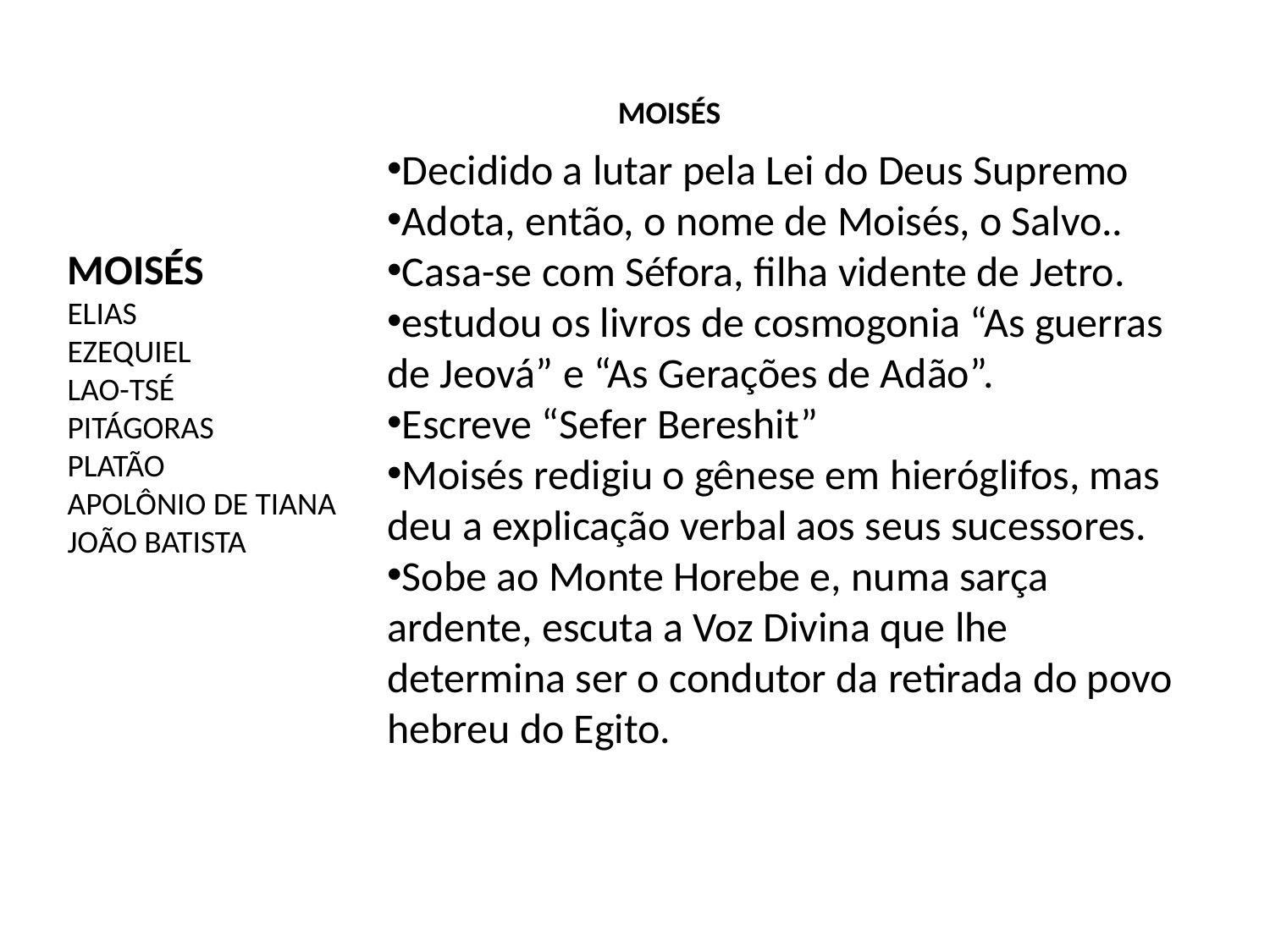

MOISÉS
Decidido a lutar pela Lei do Deus Supremo
Adota, então, o nome de Moisés, o Salvo..
Casa-se com Séfora, filha vidente de Jetro.
estudou os livros de cosmogonia “As guerras de Jeová” e “As Gerações de Adão”.
Escreve “Sefer Bereshit”
Moisés redigiu o gênese em hieróglifos, mas deu a explicação verbal aos seus sucessores.
Sobe ao Monte Horebe e, numa sarça ardente, escuta a Voz Divina que lhe determina ser o condutor da retirada do povo hebreu do Egito.
MOISÉS
ELIAS
EZEQUIEL
LAO-TSÉ
PITÁGORAS
PLATÃO
APOLÔNIO DE TIANA
JOÃO BATISTA